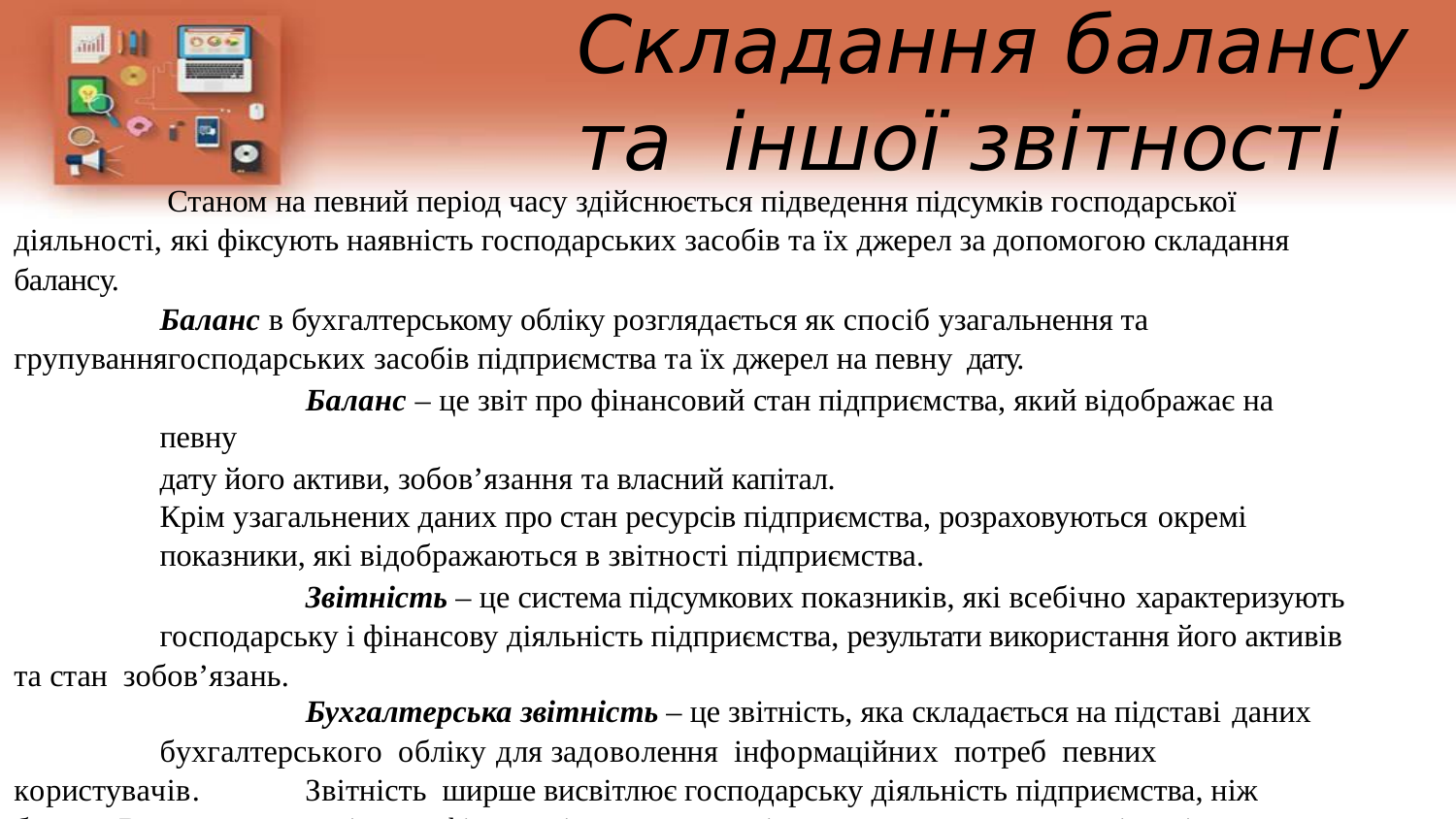

# Складання балансу та  іншої звітності
Станом на певний період часу здійснюється підведення підсумків господарської  діяльності, які фіксують наявність господарських засобів та їх джерел за допомогою складання  балансу.
Баланс в бухгалтерському обліку розглядається як спосіб узагальнення та  групуваннягосподарських засобів підприємства та їх джерел на певну дату.
Баланс – це звіт про фінансовий стан підприємства, який відображає на певну
дату його активи, зобов’язання та власний капітал.
Крім узагальнених даних про стан ресурсів підприємства, розраховуються окремі
показники, які відображаються в звітності підприємства.
Звітність – це система підсумкових показників, які всебічно характеризують
господарську і фінансову діяльність підприємства, результати використання його активів та стан  зобов’язань.
Бухгалтерська звітність – це звітність, яка складається на підставі даних
бухгалтерського  обліку для задоволення  інформаційних  потреб  певних  користувачів.	Звітність  ширше висвітлює господарську діяльність підприємства, ніж баланс. Вона включає: звіт про  фінансові результати;  звіт про  рух грошових коштів, звіт  про власний	капітал.